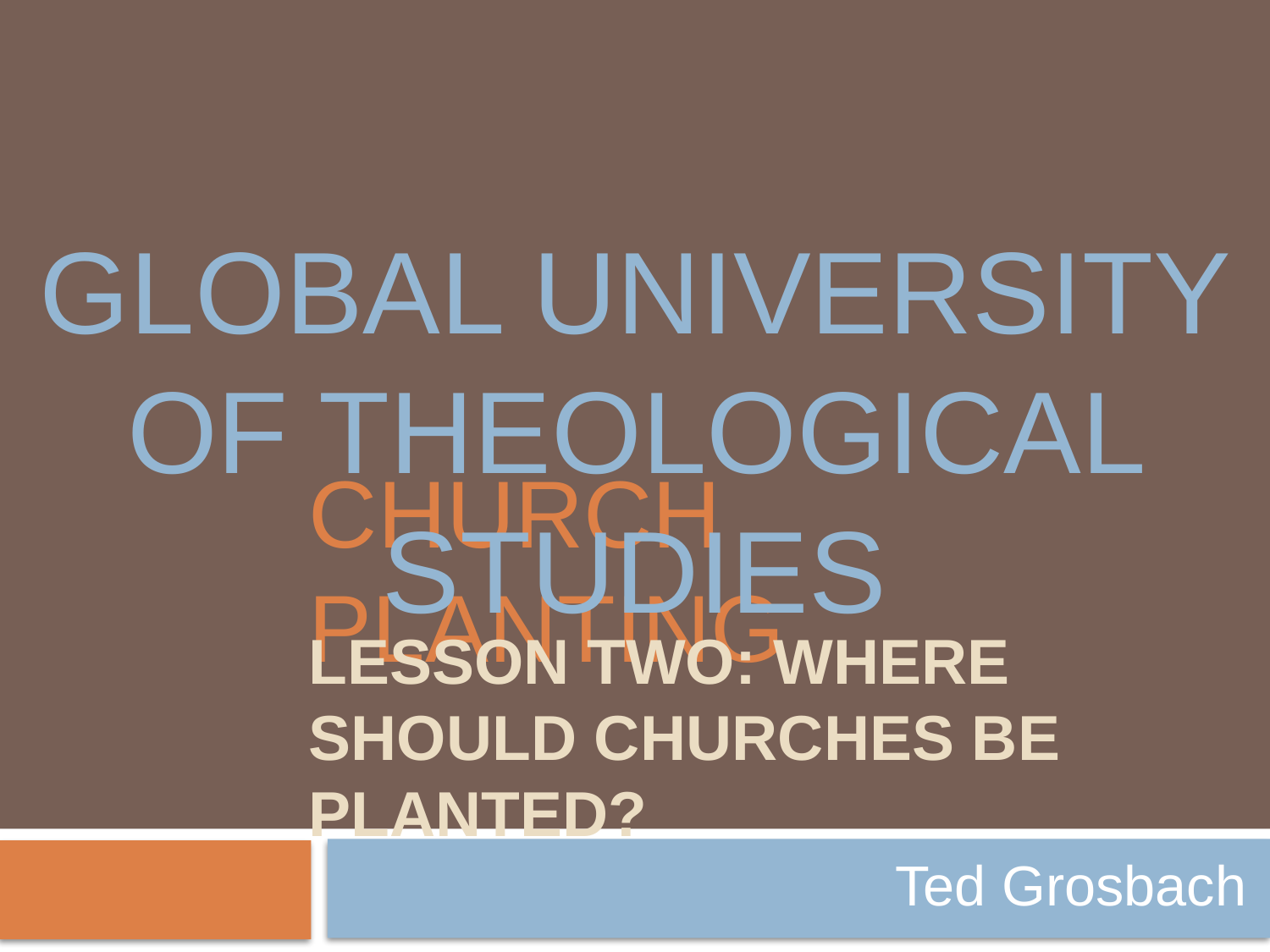

GLOBAL UNIVERSITY OF THEOLOGICAL STUDIES
# Church Planting
Lesson Two: Where Should Churches Be Planted?
Ted Grosbach